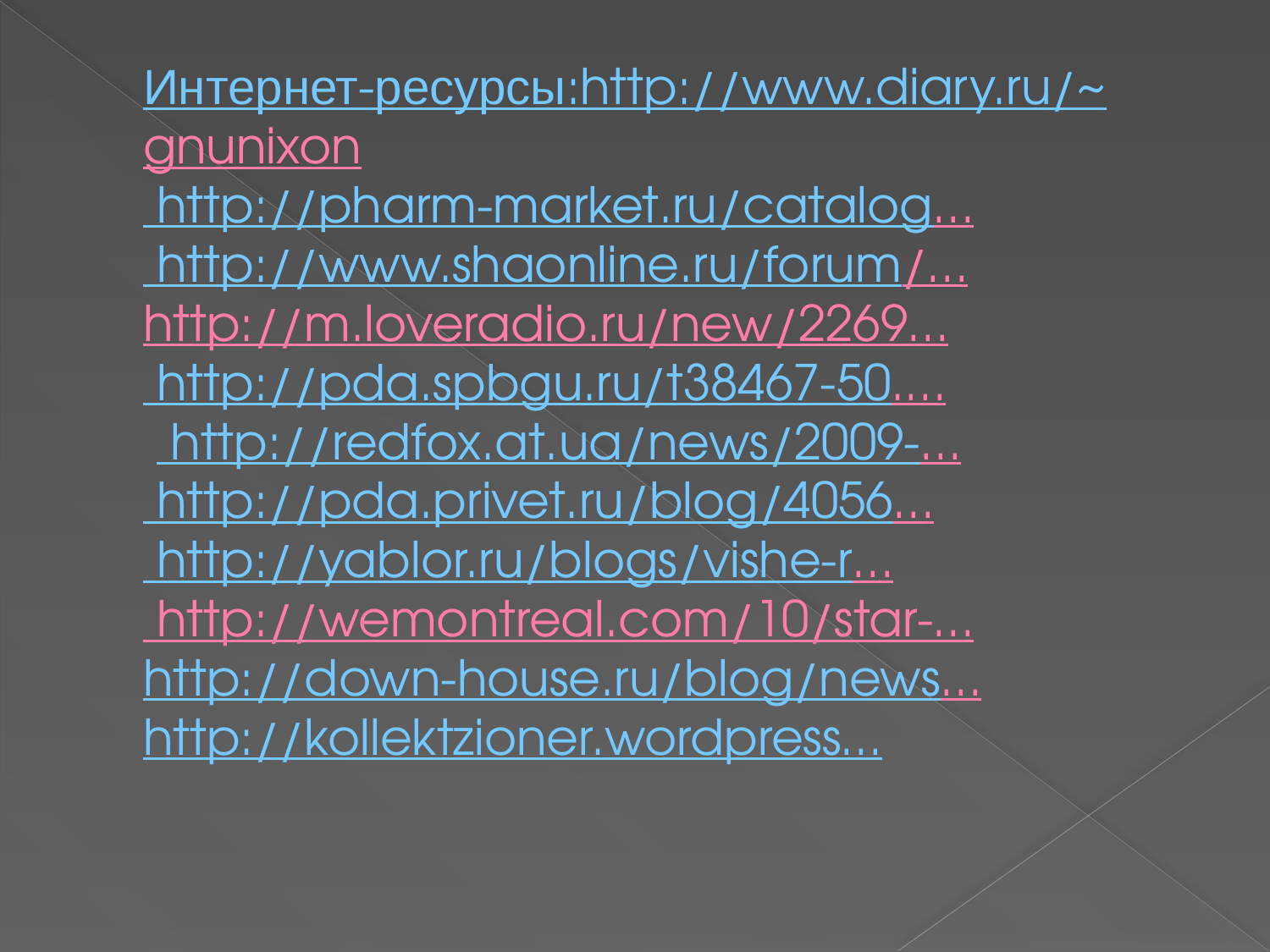

# Интернет-ресурсы: http://www.diary.ru/~gnunixon http://pharm-market.ru/catalog… http://www.shaonline.ru/forum/… http://m.loveradio.ru/new/2269… http://pda.spbgu.ru/t38467-50.…   http://redfox.at.ua/news/2009-… http://pda.privet.ru/blog/4056… http://yablor.ru/blogs/vishe-r… http://wemontreal.com/10/star-…  http://down-house.ru/blog/news… http://kollektzioner.wordpress…